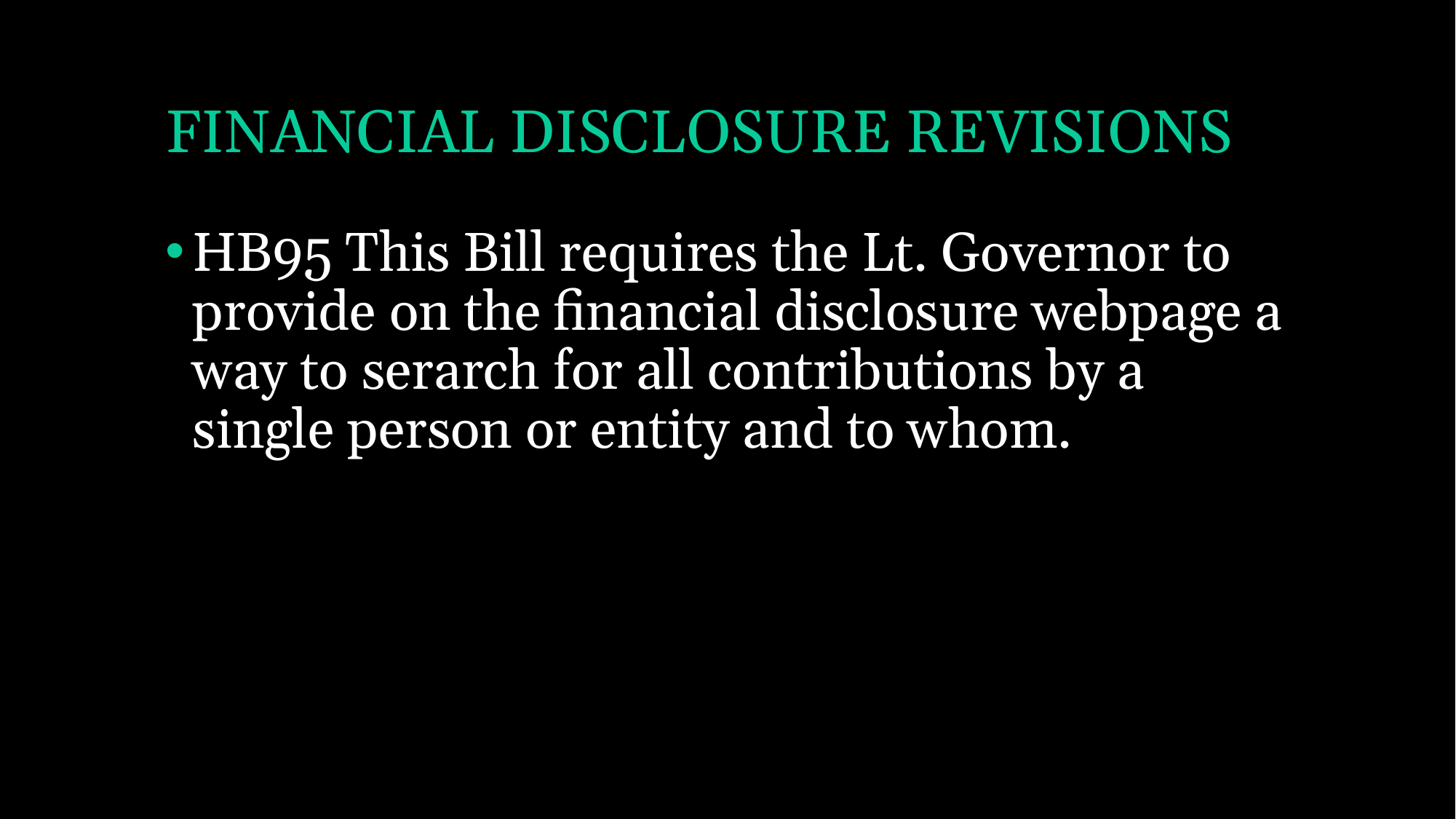

# FINANCIAL DISCLOSURE REVISIONS
HB95 This Bill requires the Lt. Governor to provide on the financial disclosure webpage a way to serarch for all contributions by a single person or entity and to whom.